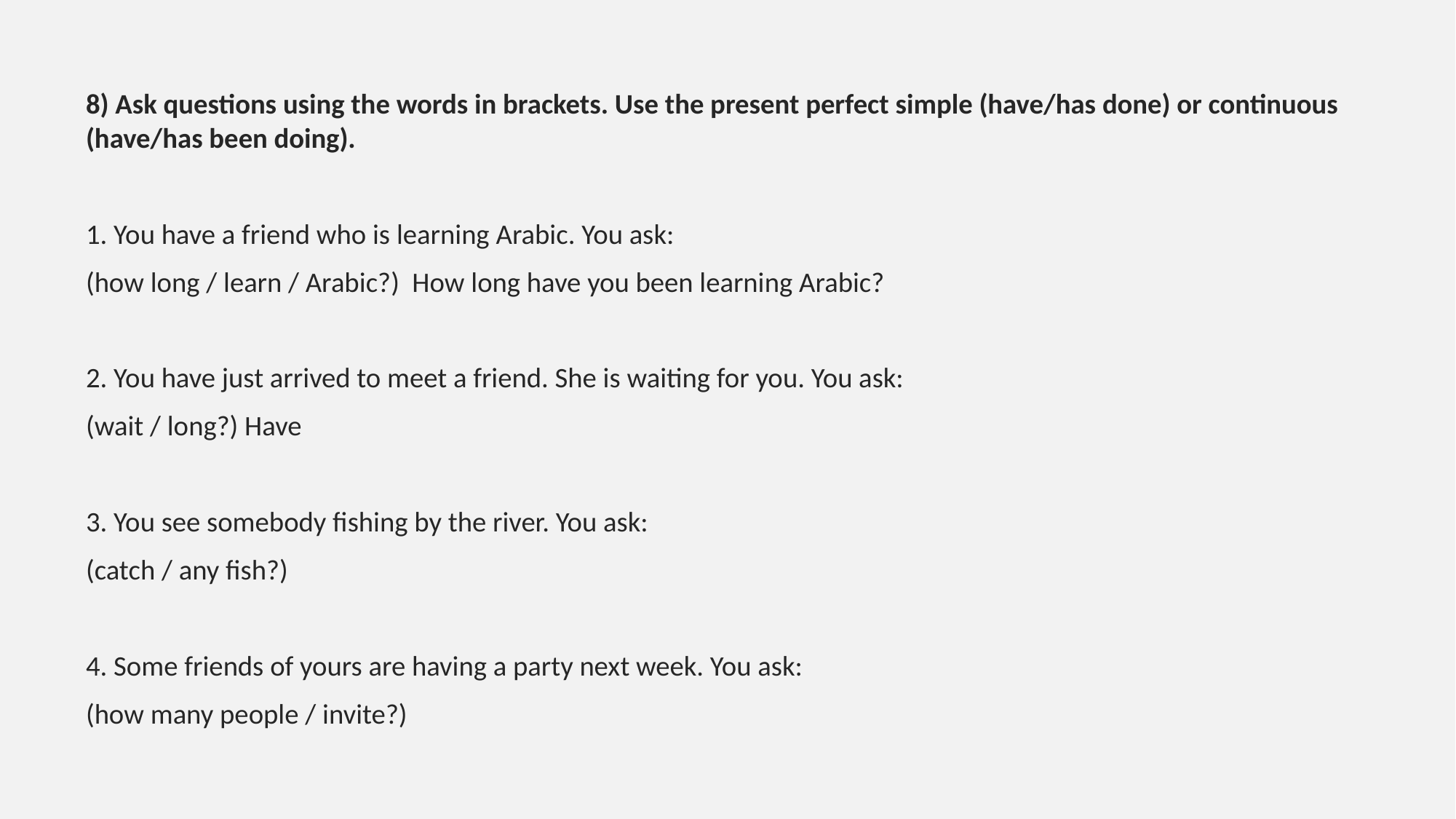

8) Ask questions using the words in brackets. Use the present perfect simple (have/has done) or continuous (have/has been doing).

1. You have a friend who is learning Arabic. You ask:
(how long / learn / Arabic?)  How long have you been learning Arabic?

2. You have just arrived to meet a friend. She is waiting for you. You ask:
(wait / long?) Have

3. You see somebody fishing by the river. You ask:
(catch / any fish?)

4. Some friends of yours are having a party next week. You ask:
(how many people / invite?)